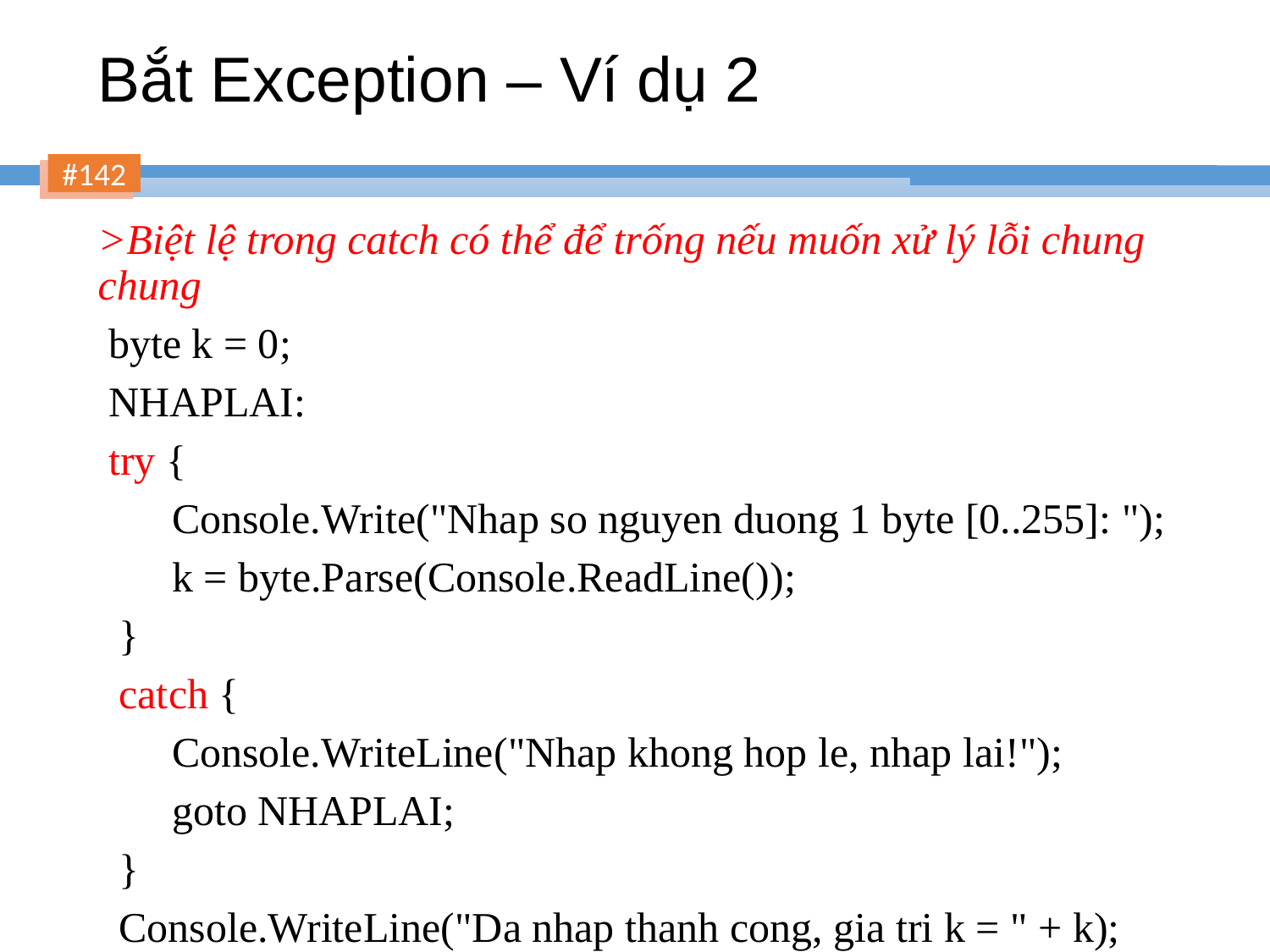

# Bắt Exception – Ví dụ 2
>Biệt lệ trong catch có thể để trống nếu muốn xử lý lỗi chung chung
 byte k = 0;
 NHAPLAI:
 try {
       Console.Write("Nhap so nguyen duong 1 byte [0..255]: ");
       k = byte.Parse(Console.ReadLine());
  }
  catch {
       Console.WriteLine("Nhap khong hop le, nhap lai!");
       goto NHAPLAI;
  }
  Console.WriteLine("Da nhap thanh cong, gia tri k = " + k);

142